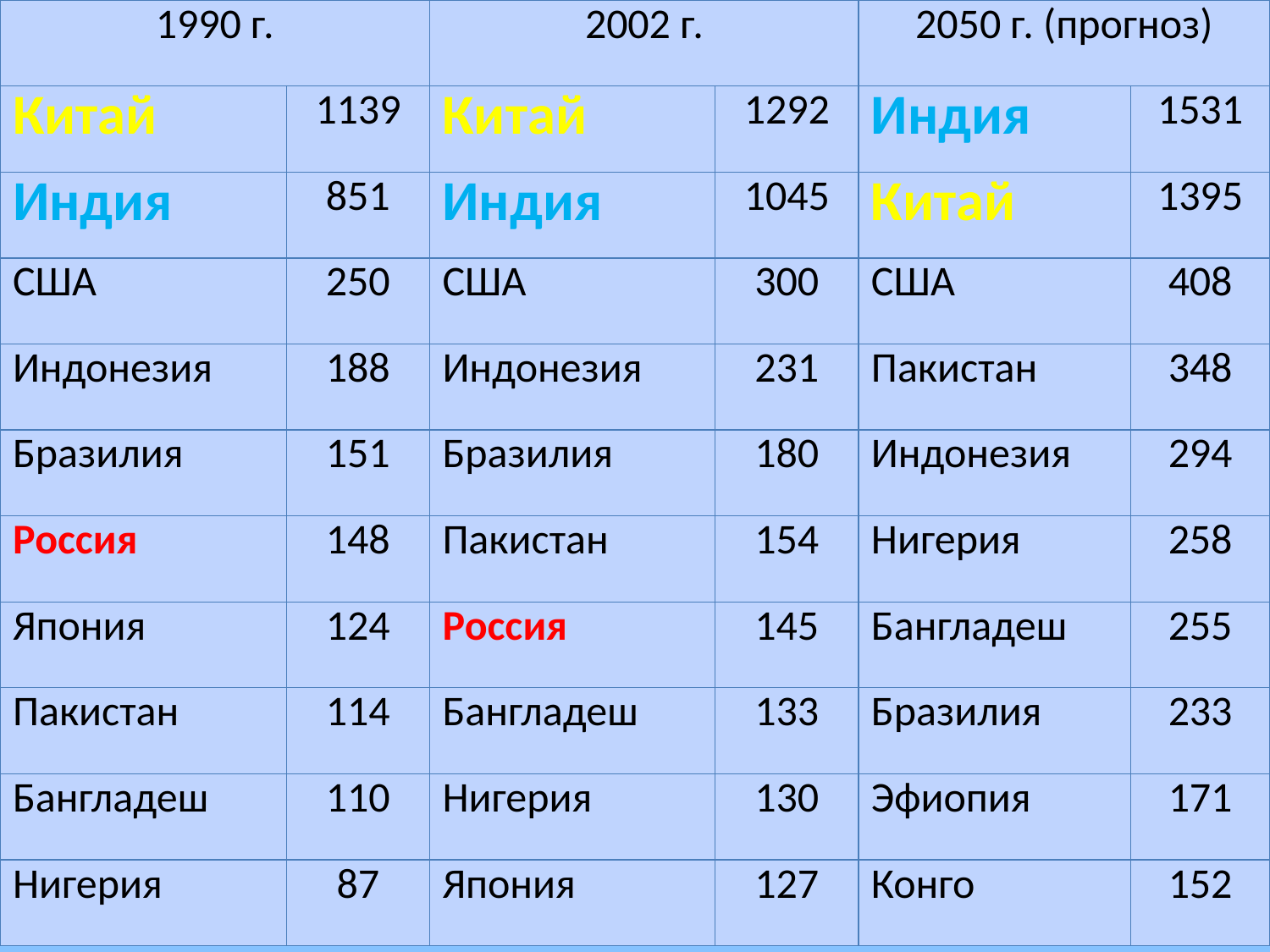

| 1990 г. |  | 2002 г. |  | 2050 г. (прогноз) |  |
| --- | --- | --- | --- | --- | --- |
| Китай | 1139 | Китай | 1292 | Индия | 1531 |
| Индия | 851 | Индия | 1045 | Китай | 1395 |
| США | 250 | США | 300 | США | 408 |
| Индонезия | 188 | Индонезия | 231 | Пакистан | 348 |
| Бразилия | 151 | Бразилия | 180 | Индонезия | 294 |
| Россия | 148 | Пакистан | 154 | Нигерия | 258 |
| Япония | 124 | Россия | 145 | Бангладеш | 255 |
| Пакистан | 114 | Бангладеш | 133 | Бразилия | 233 |
| Бангладеш | 110 | Нигерия | 130 | Эфиопия | 171 |
| Нигерия | 87 | Япония | 127 | Конго | 152 |
# Самые крупные народы Мира